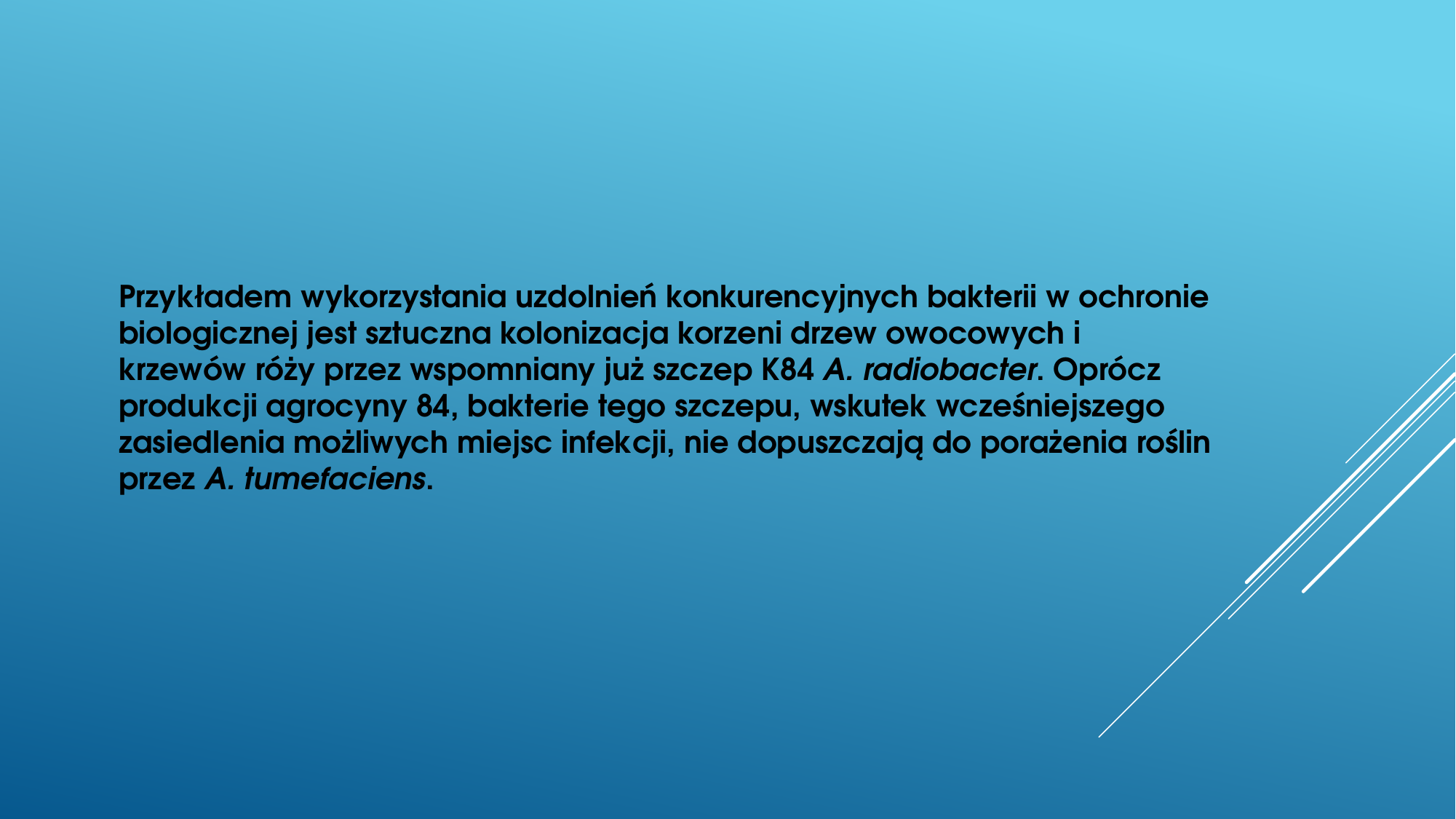

Przykładem wykorzystania uzdolnień konkurencyjnych bakterii w ochronie biologicznej jest sztuczna kolonizacja korzeni drzew owocowych i krzewów róży przez wspomniany już szczep K84 A. radiobacter. Oprócz produkcji agrocyny 84, bakterie tego szczepu, wskutek wcześniejszego zasiedlenia możliwych miejsc infekcji, nie dopuszczają do porażenia roślin przez A. tumefaciens.